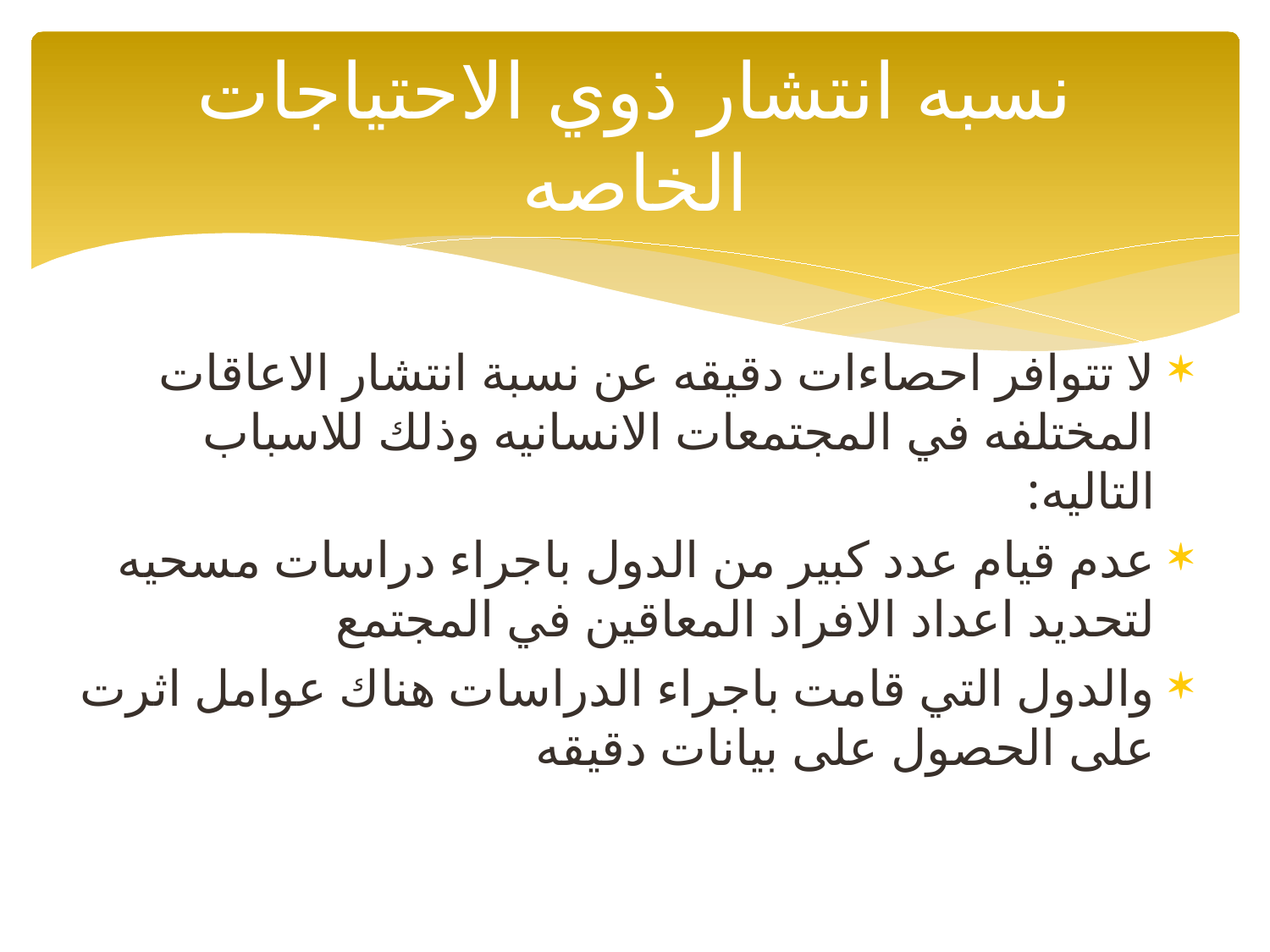

# نسبه انتشار ذوي الاحتياجات الخاصه
لا تتوافر احصاءات دقيقه عن نسبة انتشار الاعاقات المختلفه في المجتمعات الانسانيه وذلك للاسباب التاليه:
عدم قيام عدد كبير من الدول باجراء دراسات مسحيه لتحديد اعداد الافراد المعاقين في المجتمع
والدول التي قامت باجراء الدراسات هناك عوامل اثرت على الحصول على بيانات دقيقه